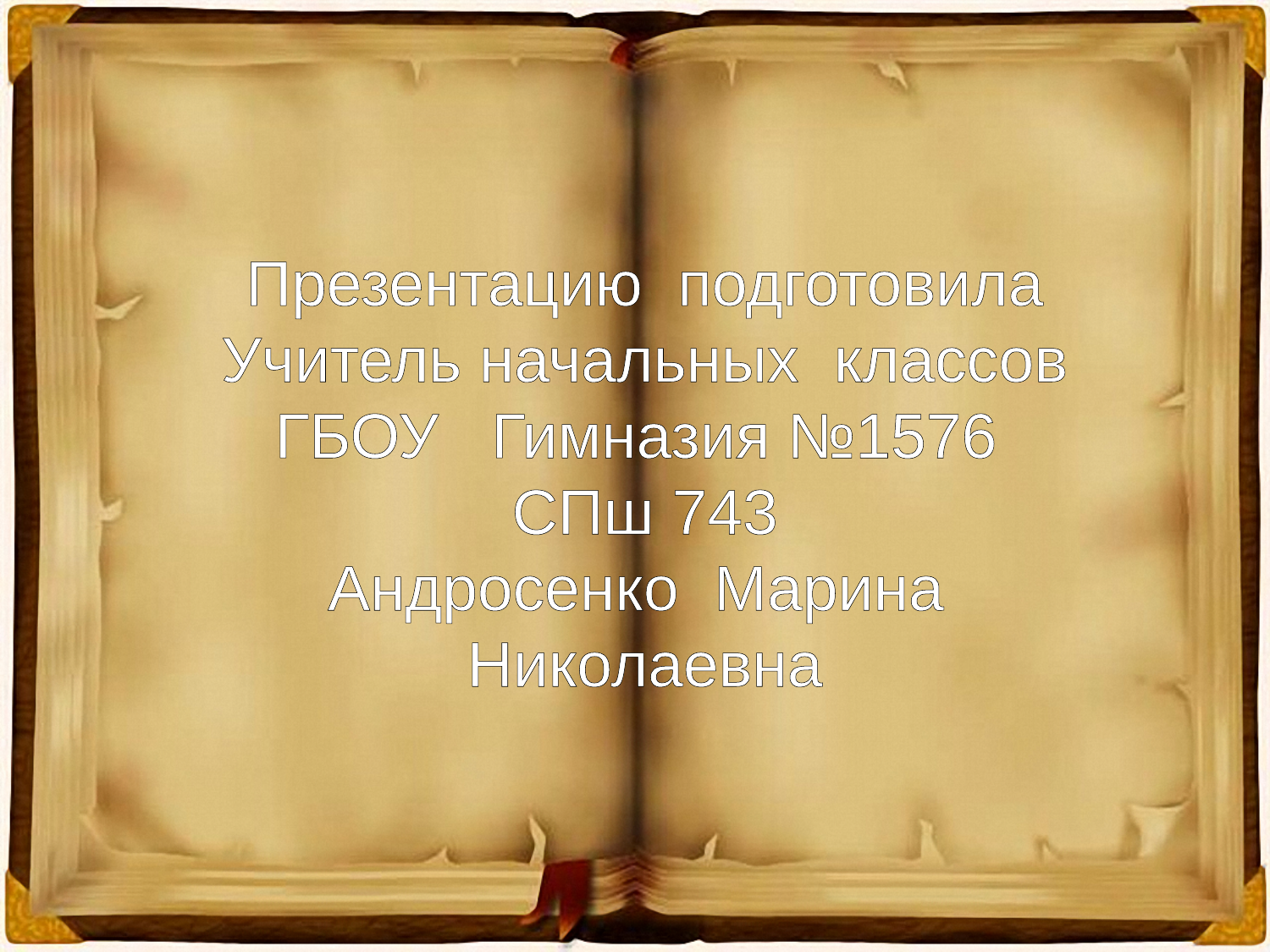

Презентацию  подготовила
Учитель начальных  классов
ГБОУ   Гимназия №1576  СПш 743
Андросенко  Марина  Николаевна